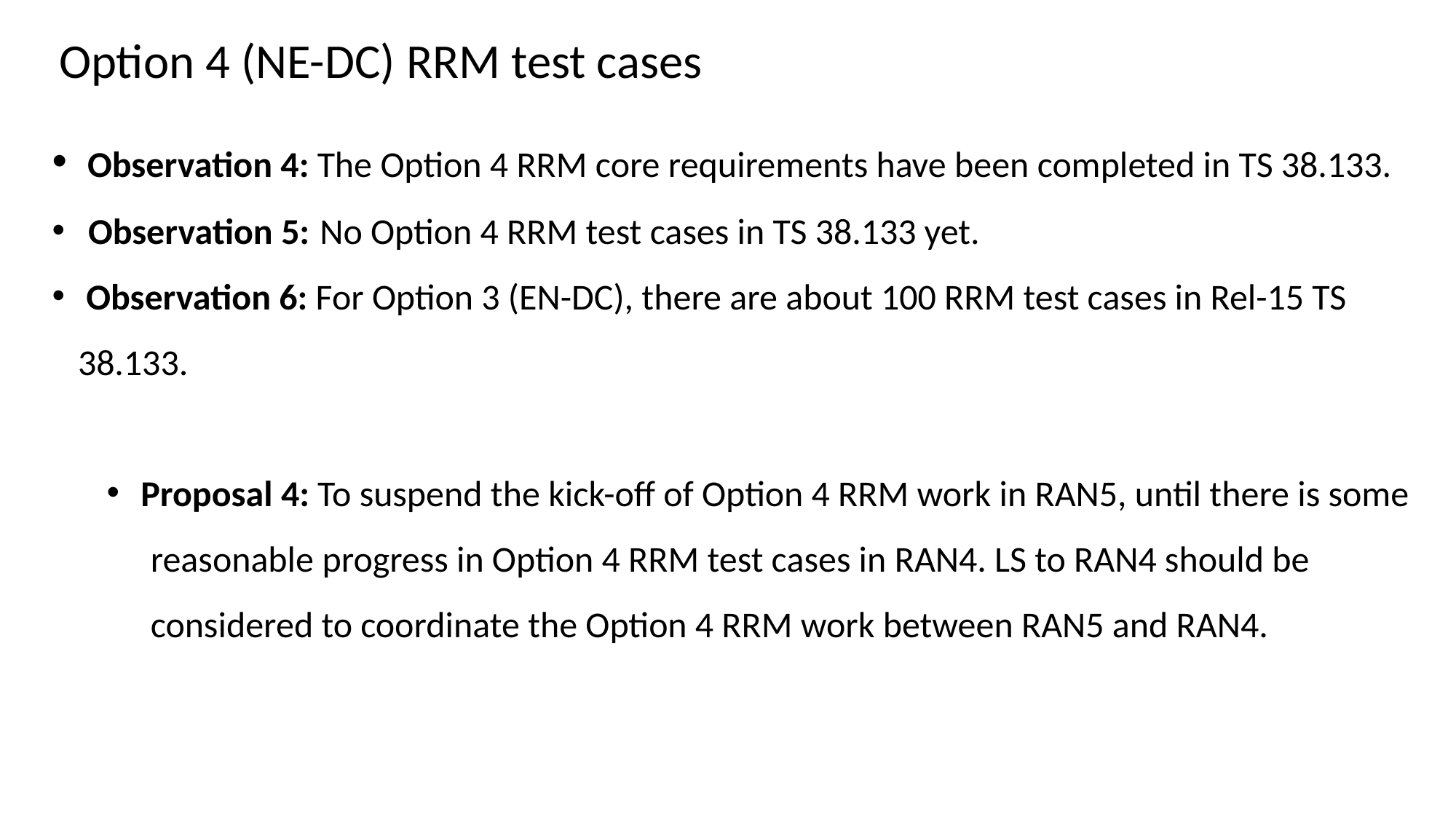

# Option 4 (NE-DC) RRM test cases
 Observation 4: The Option 4 RRM core requirements have been completed in TS 38.133.
 Observation 5: No Option 4 RRM test cases in TS 38.133 yet.
 Observation 6: For Option 3 (EN-DC), there are about 100 RRM test cases in Rel-15 TS 38.133.

 Proposal 4: To suspend the kick-off of Option 4 RRM work in RAN5, until there is some reasonable progress in Option 4 RRM test cases in RAN4. LS to RAN4 should be considered to coordinate the Option 4 RRM work between RAN5 and RAN4.